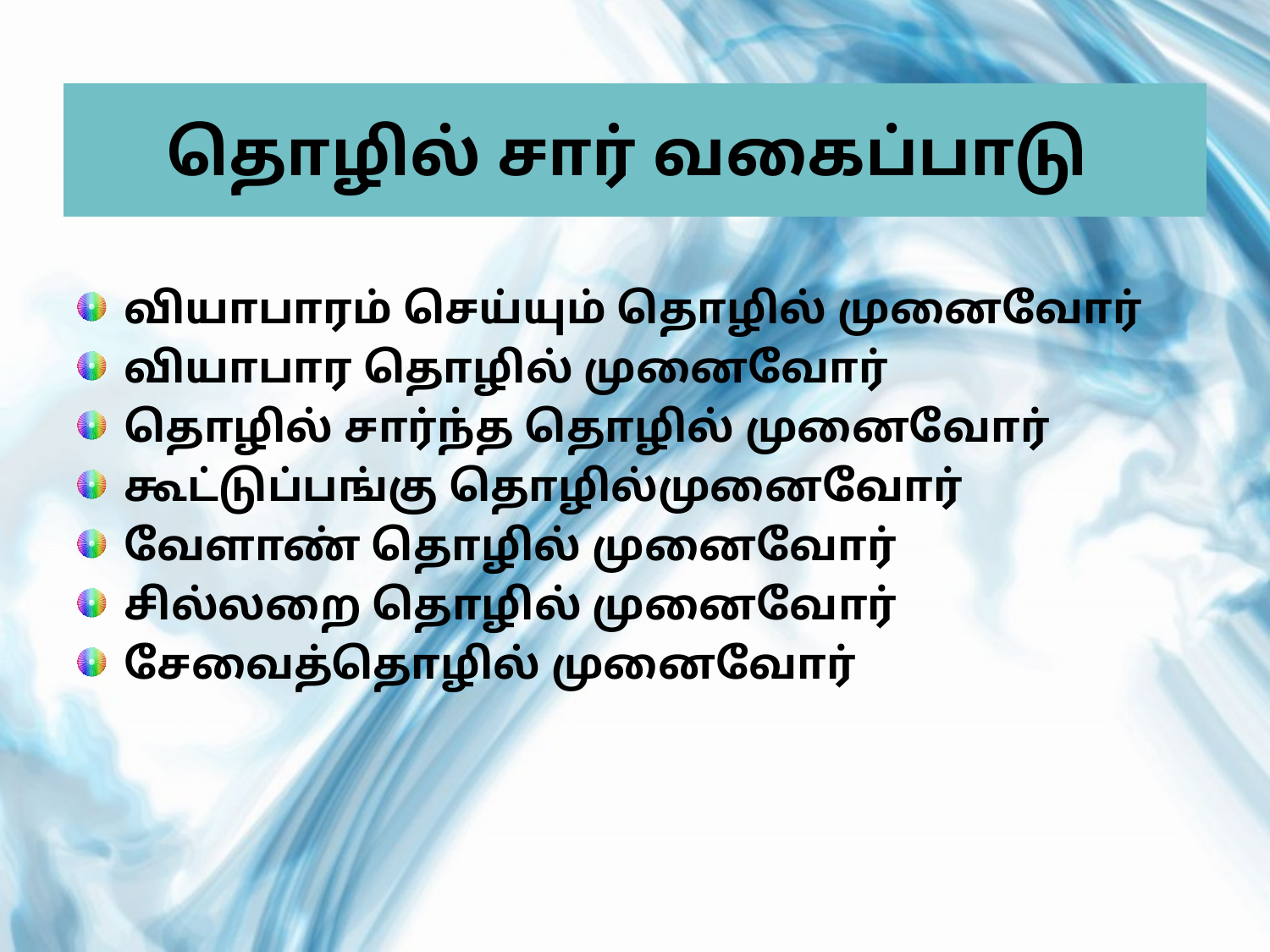

# தொழில் சார் வகைப்பாடு
வியாபாரம் செய்யும் தொழில் முனைவோர்
வியாபார தொழில் முனைவோர்
தொழில் சார்ந்த தொழில் முனைவோர்
கூட்டுப்பங்கு தொழில்முனைவோர்
வேளாண் தொழில் முனைவோர்
சில்லறை தொழில் முனைவோர்
சேவைத்தொழில் முனைவோர்